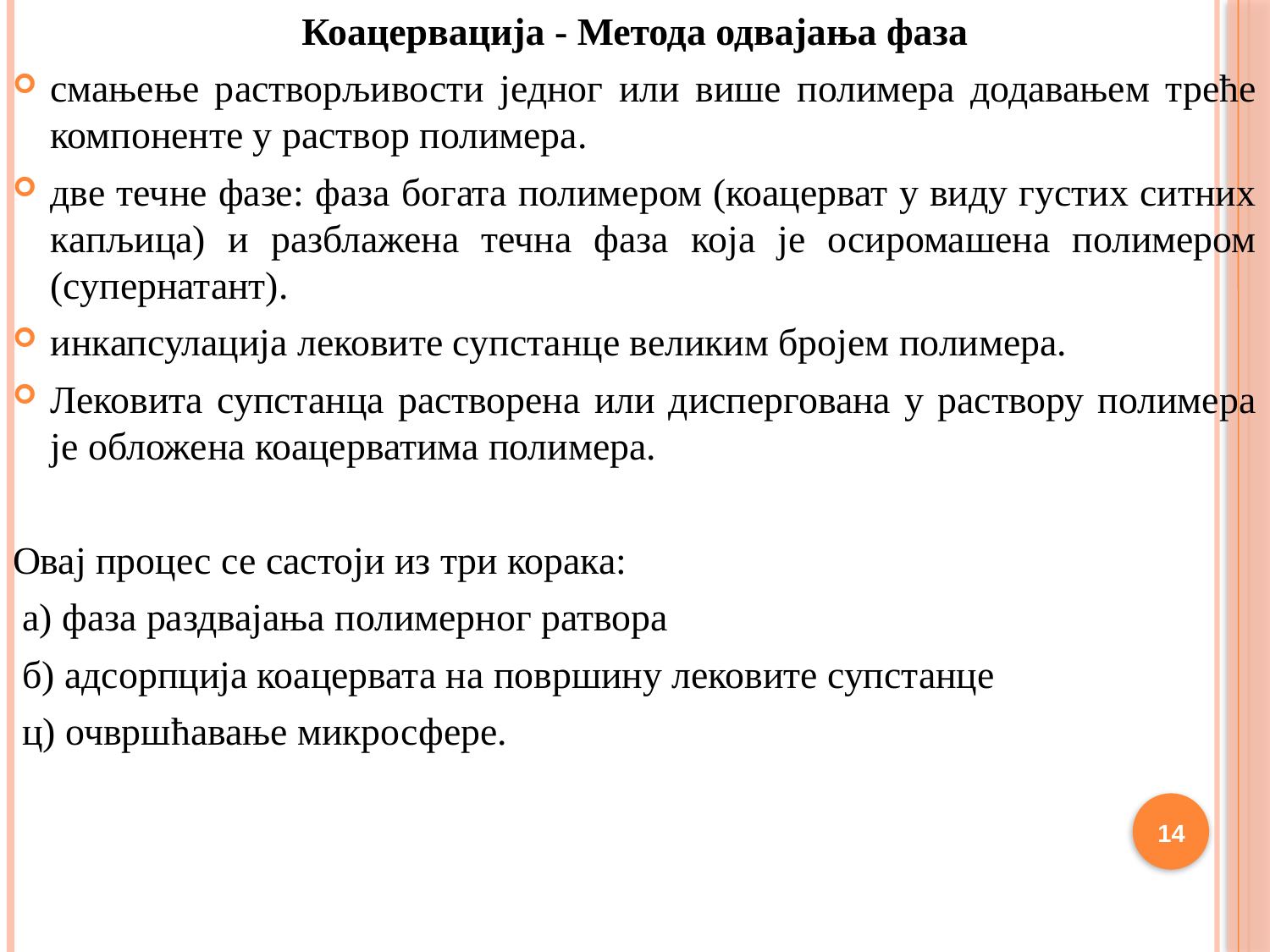

Коацервација - Метода одвајања фаза
смањење растворљивости једног или више полимера додавањем треће компоненте у раствор полимера.
две течне фазе: фаза богата полимером (коацерват у виду густих ситних капљица) и разблажена течна фаза која је осиромашена полимером (супернатант).
инкапсулација лековите супстанце великим бројем полимера.
Лековита супстанца растворена или диспергована у раствору полимера је обложена коацерватима полимера.

Овај процес се састоји из три корака:
 а) фаза раздвајања полимерног ратвора
 б) адсорпција коацервата на површину лековите супстанце
 ц) очвршћавање микросфере.

14